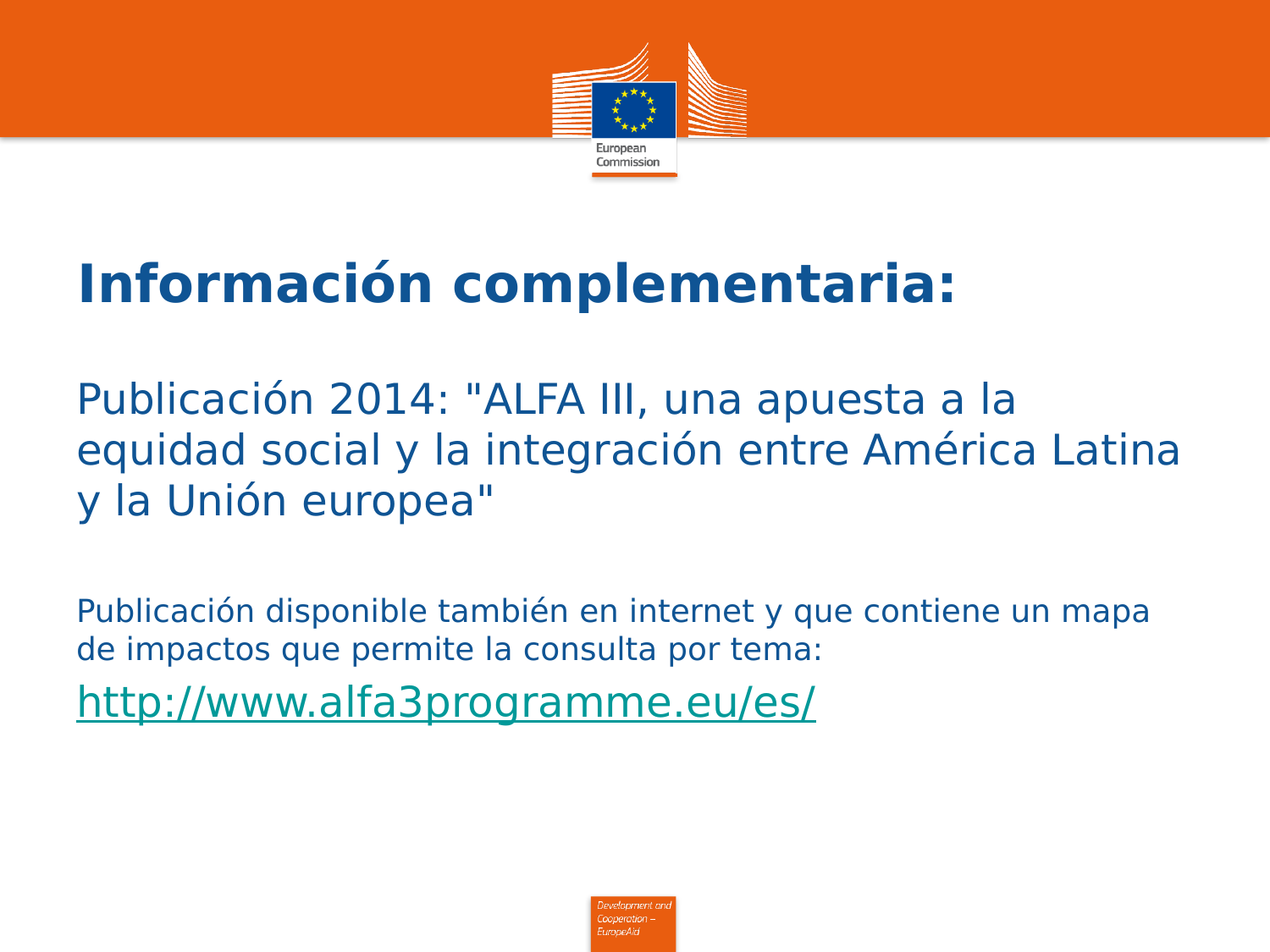

# Información complementaria:
Publicación 2014: "ALFA III, una apuesta a la equidad social y la integración entre América Latina y la Unión europea"

Publicación disponible también en internet y que contiene un mapa de impactos que permite la consulta por tema:
http://www.alfa3programme.eu/es/